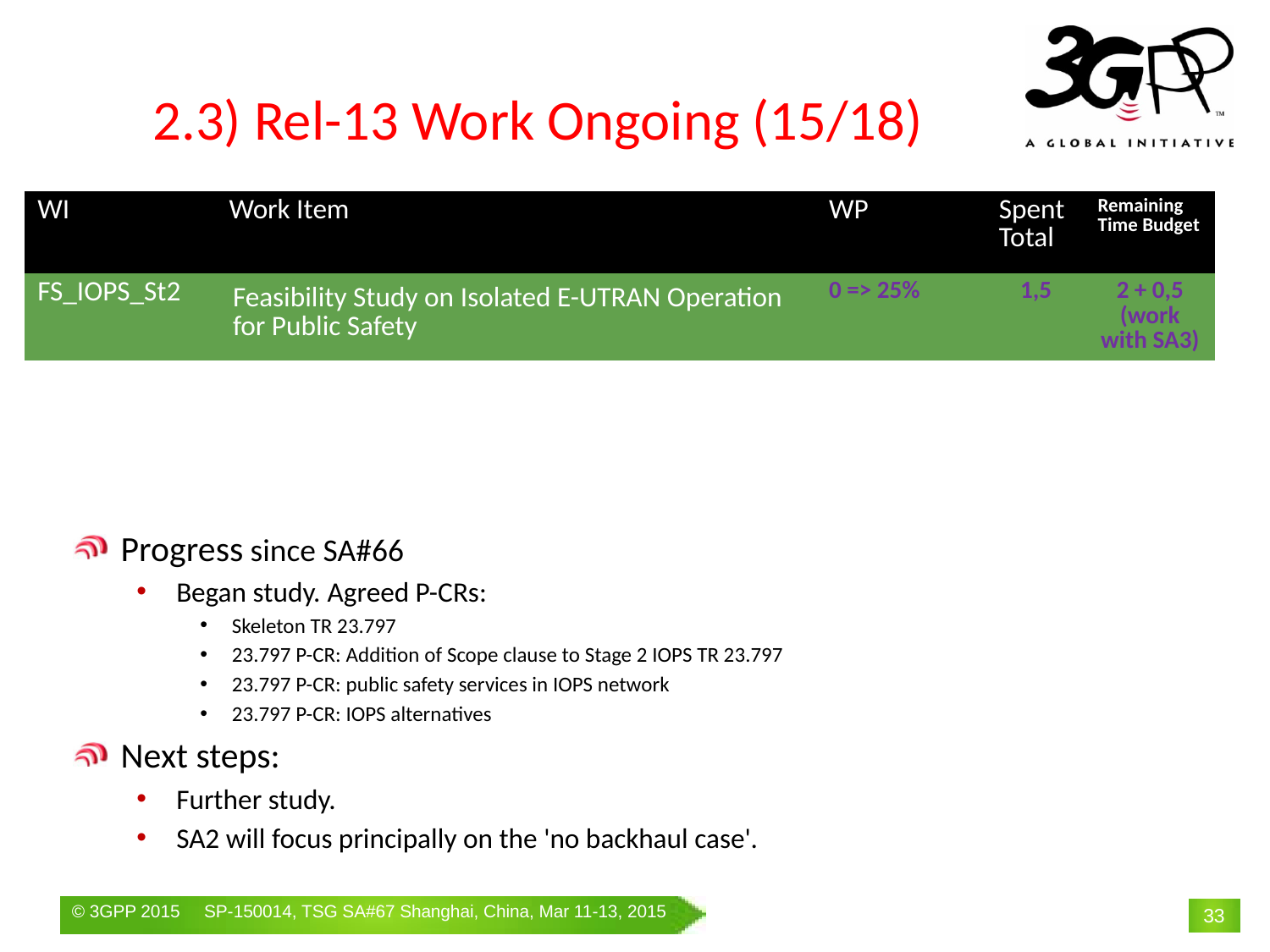

# 2.3) Rel-13 Work Ongoing (15/18)
| WI | Work Item | WP | Spent Total | Remaining Time Budget |
| --- | --- | --- | --- | --- |
| FS\_IOPS\_St2 | Feasibility Study on Isolated E-UTRAN Operation for Public Safety | 0 => 25% | 1,5 | 2 + 0,5 (work with SA3) |
Progress since SA#66
Began study. Agreed P-CRs:
Skeleton TR 23.797
23.797 P-CR: Addition of Scope clause to Stage 2 IOPS TR 23.797
23.797 P-CR: public safety services in IOPS network
23.797 P-CR: IOPS alternatives
Next steps:
Further study.
SA2 will focus principally on the 'no backhaul case'.